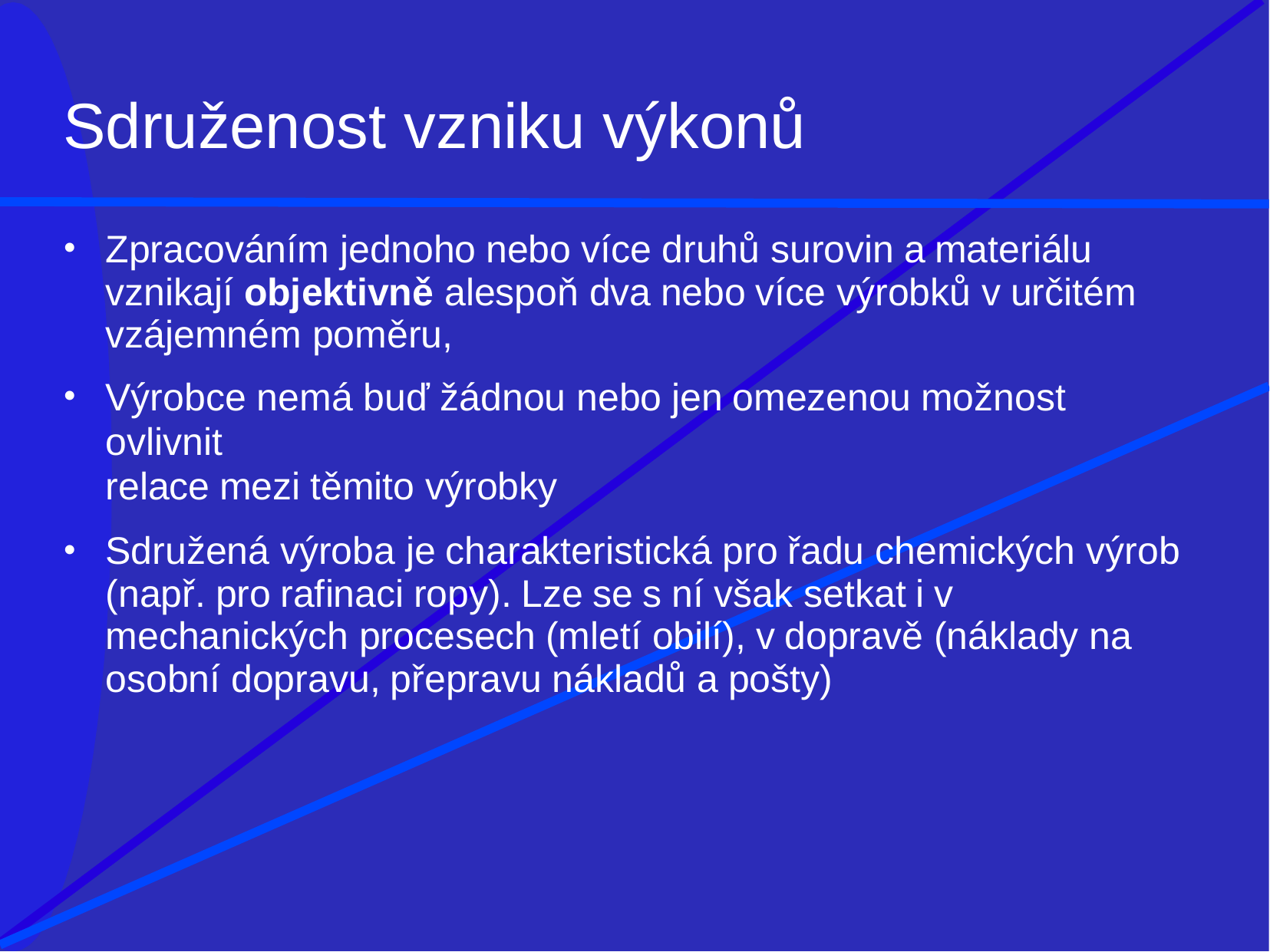

# Sdruženost vzniku výkonů
Zpracováním jednoho nebo více druhů surovin a materiálu vznikají objektivně alespoň dva nebo více výrobků v určitém vzájemném poměru,
Výrobce nemá buď žádnou nebo jen omezenou možnost ovlivnit
relace mezi těmito výrobky
Sdružená výroba je charakteristická pro řadu chemických výrob (např. pro rafinaci ropy). Lze se s ní však setkat i v mechanických procesech (mletí obilí), v dopravě (náklady na osobní dopravu, přepravu nákladů a pošty)